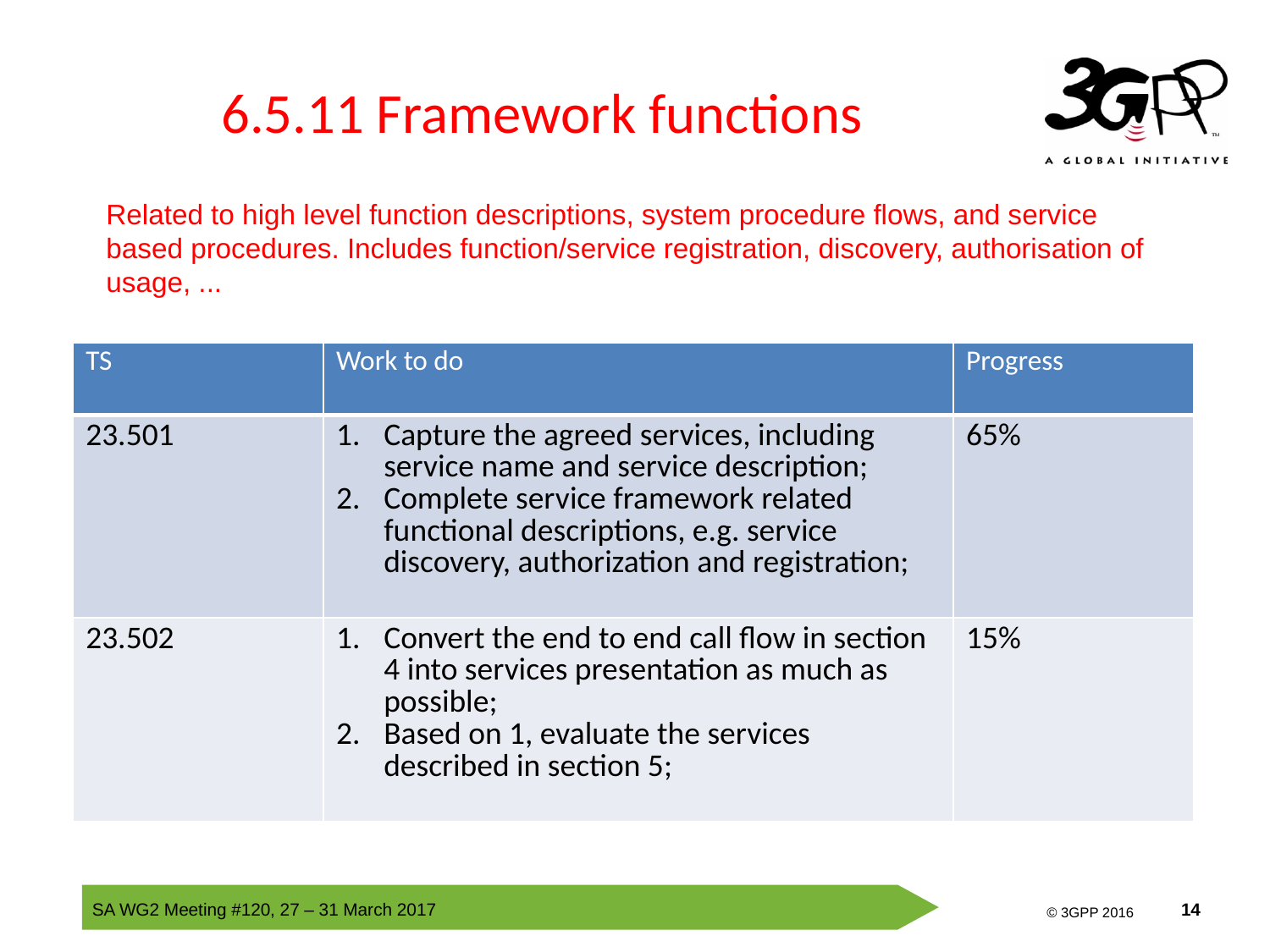

# 6.5.11 Framework functions
Related to high level function descriptions, system procedure flows, and service based procedures. Includes function/service registration, discovery, authorisation of usage, ...
| TS | Work to do | Progress |
| --- | --- | --- |
| 23.501 | Capture the agreed services, including service name and service description; Complete service framework related functional descriptions, e.g. service discovery, authorization and registration; | 65% |
| 23.502 | Convert the end to end call flow in section 4 into services presentation as much as possible; Based on 1, evaluate the services described in section 5; | 15% |